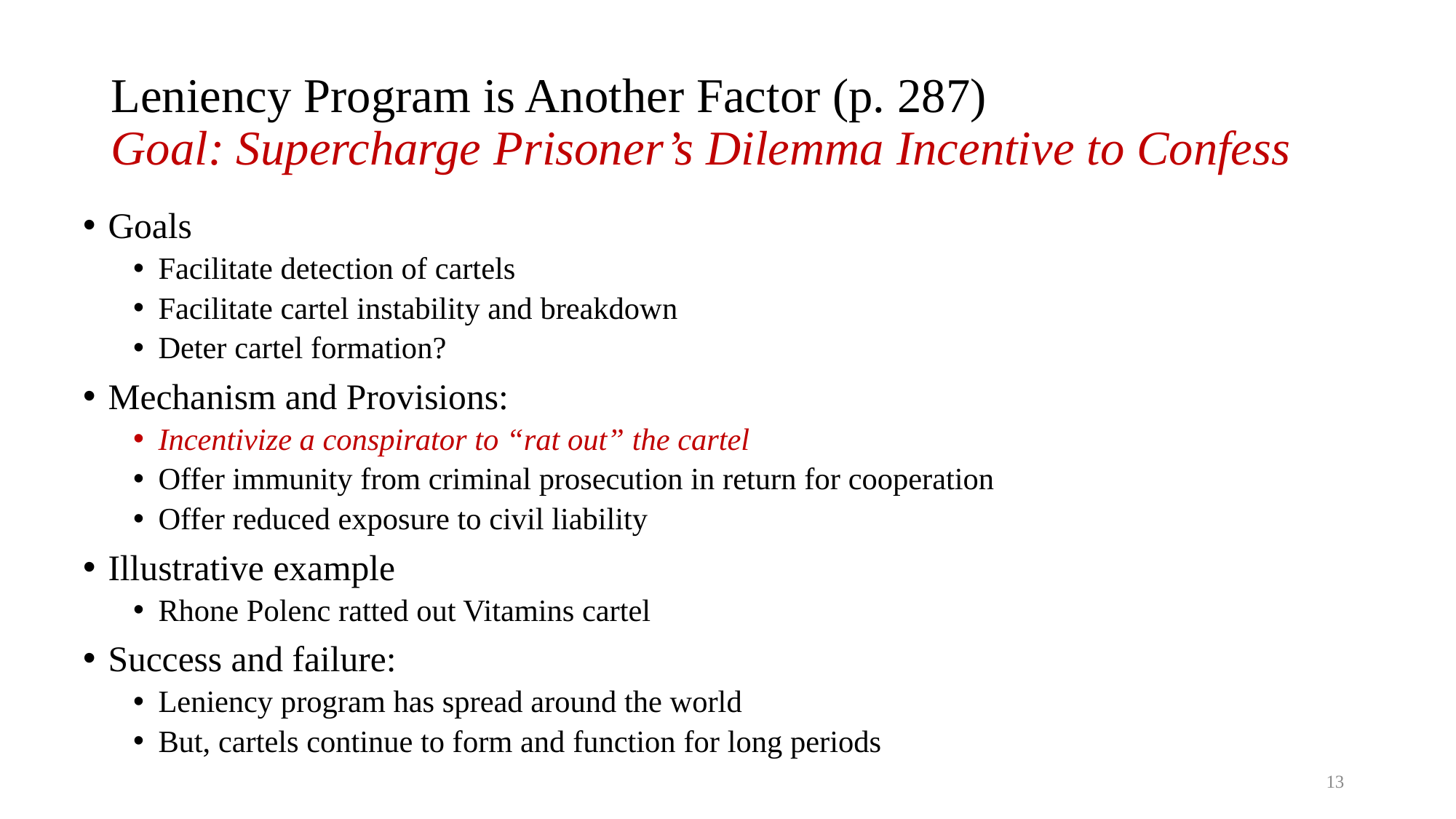

# Leniency Program is Another Factor (p. 287) Goal: Supercharge Prisoner’s Dilemma Incentive to Confess
Goals
Facilitate detection of cartels
Facilitate cartel instability and breakdown
Deter cartel formation?
Mechanism and Provisions:
Incentivize a conspirator to “rat out” the cartel
Offer immunity from criminal prosecution in return for cooperation
Offer reduced exposure to civil liability
Illustrative example
Rhone Polenc ratted out Vitamins cartel
Success and failure:
Leniency program has spread around the world
But, cartels continue to form and function for long periods
13